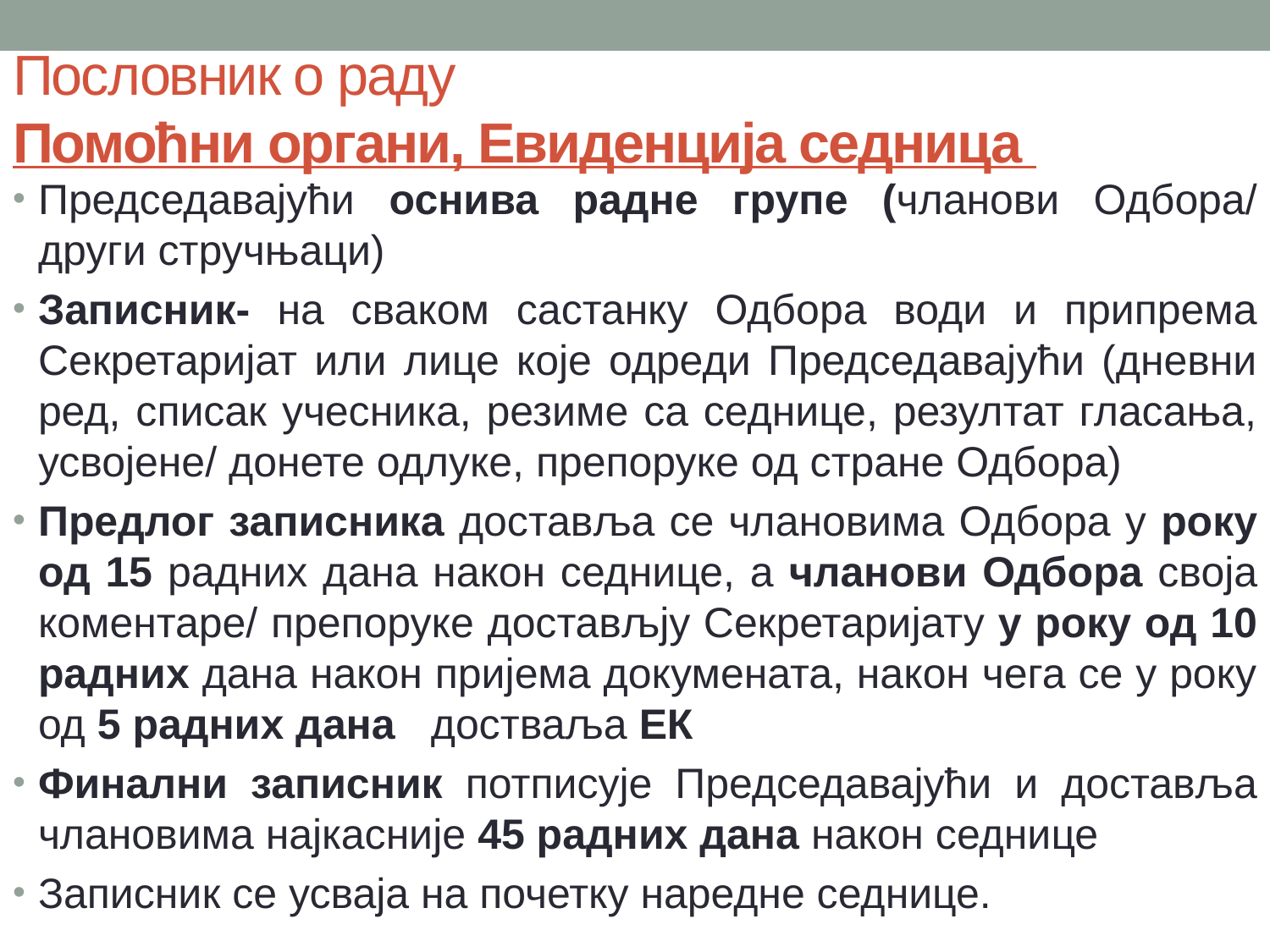

# Пословник о раду Помоћни органи, Евиденција седница
Председавајући оснива радне групе (чланови Одбора/ други стручњаци)
Записник- на сваком састанку Одбора води и припрема Секретаријат или лице које одреди Председавајући (дневни ред, списак учесника, резиме са седнице, резултат гласања, усвојене/ донете одлуке, препоруке од стране Одбора)
Предлог записника доставља се члановима Одбора у року од 15 радних дана након седнице, а чланови Одбора своја коментаре/ препоруке достављју Секретаријату у року од 10 радних дана након пријема докумената, након чега се у року од 5 радних дана   достваља ЕК
Финални записник потписује Председавајући и доставља члановима најкасније 45 радних дана након седнице
Записник се усваја на почетку наредне седнице.